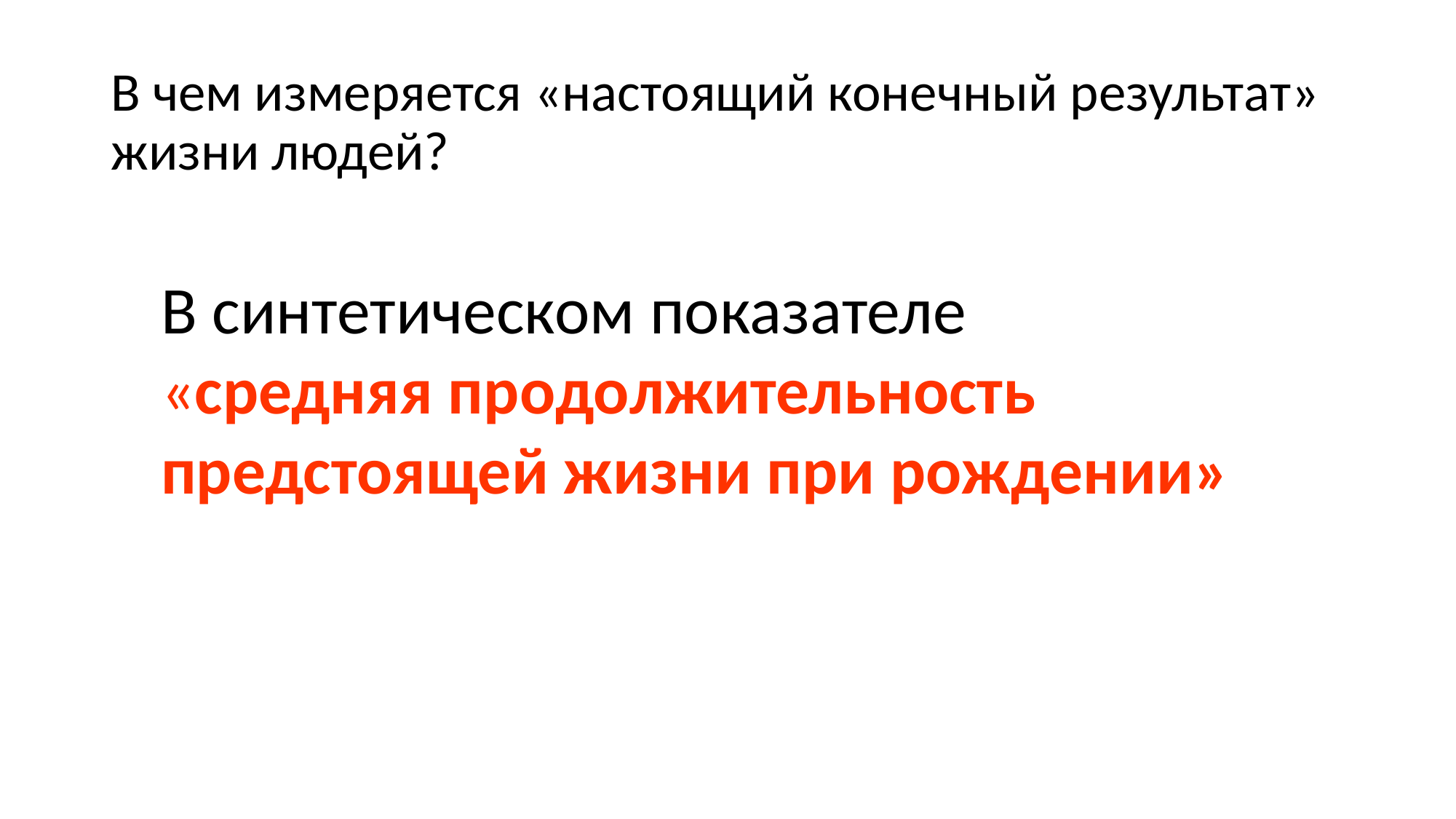

# В чем измеряется «настоящий конечный результат» жизни людей?
В синтетическом показателе
«средняя продолжительность предстоящей жизни при рождении»